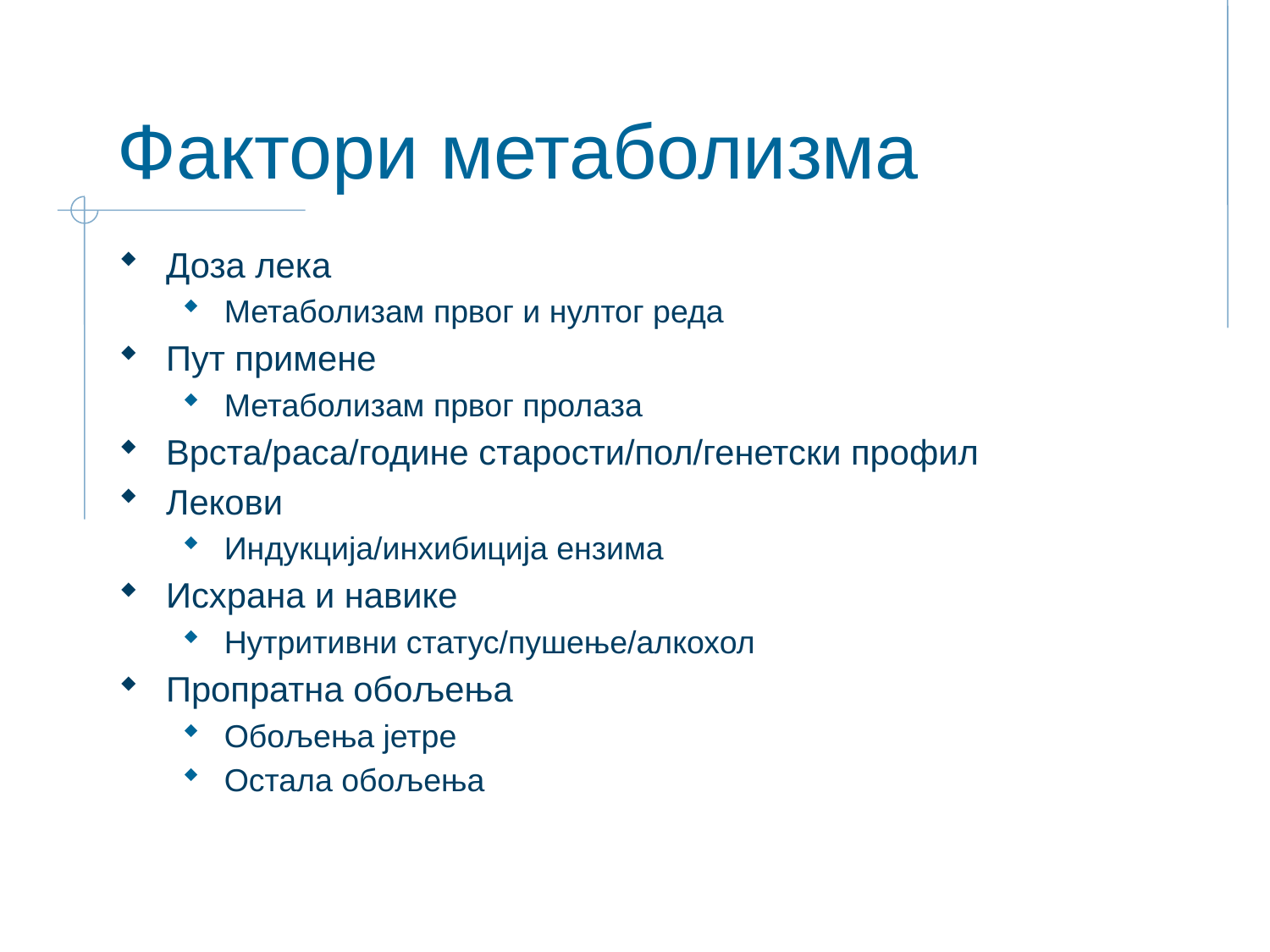

# Фактори метаболизма
Доза лека
Метаболизам првог и нултог реда
Пут примене
Метаболизам првог пролаза
Врста/раса/године старости/пол/генетски профил
Лекови
Индукција/инхибиција ензима
Исхрана и навике
Нутритивни статус/пушење/алкохол
Пропратна обољења
Обољења јетре
Остала обољења